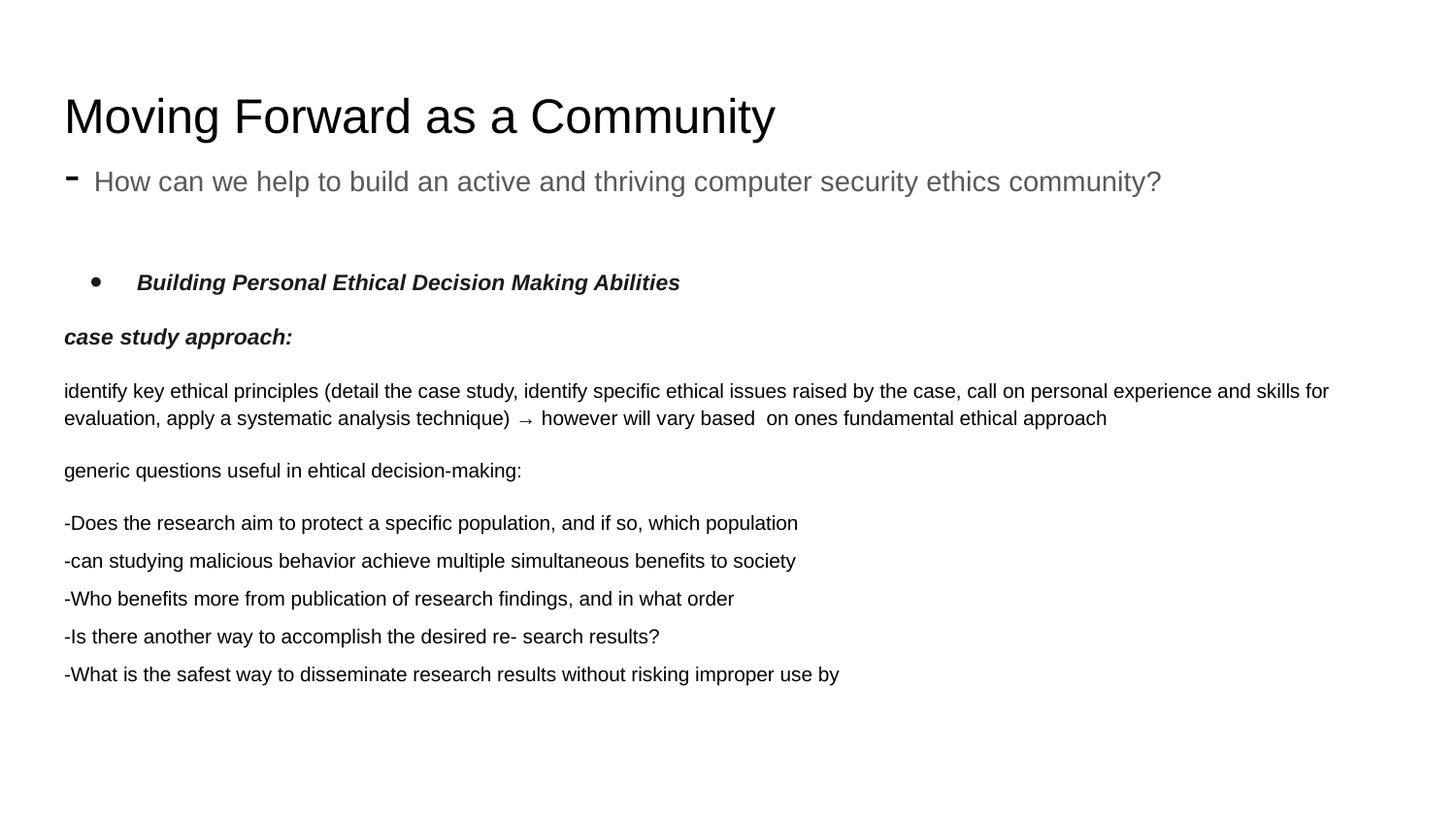

# Moving Forward as a Community
- How can we help to build an active and thriving computer security ethics community?

Building Personal Ethical Decision Making Abilities
case study approach:
identify key ethical principles (detail the case study, identify specific ethical issues raised by the case, call on personal experience and skills for evaluation, apply a systematic analysis technique) → however will vary based  on ones fundamental ethical approach
generic questions useful in ehtical decision-making:
-Does the research aim to protect a specific population, and if so, which population
-can studying malicious behavior achieve multiple simultaneous benefits to society
-Who benefits more from publication of research findings, and in what order
-Is there another way to accomplish the desired re- search results?
-What is the safest way to disseminate research results without risking improper use by